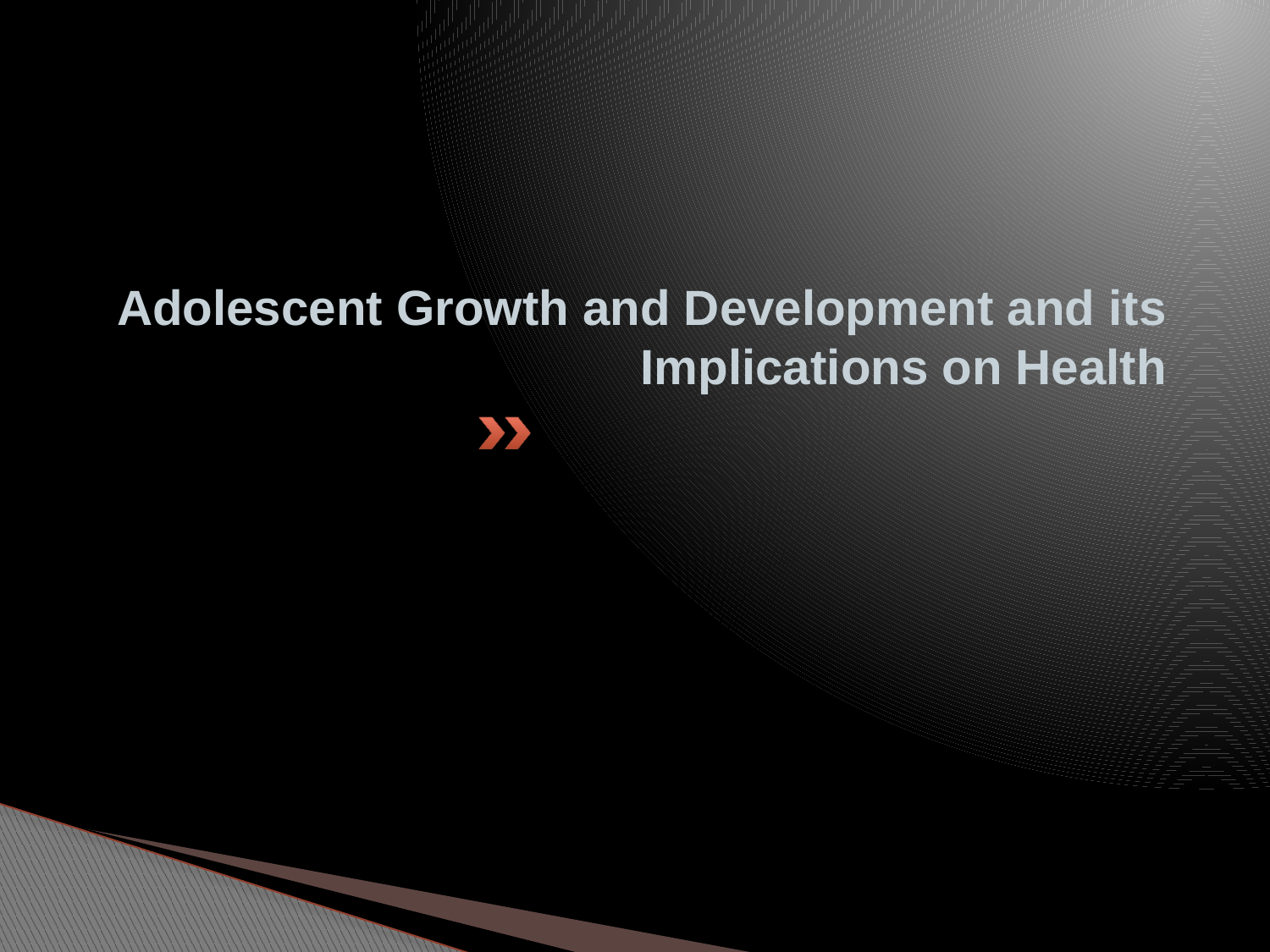

# Adolescent Growth and Development and its Implications on Health